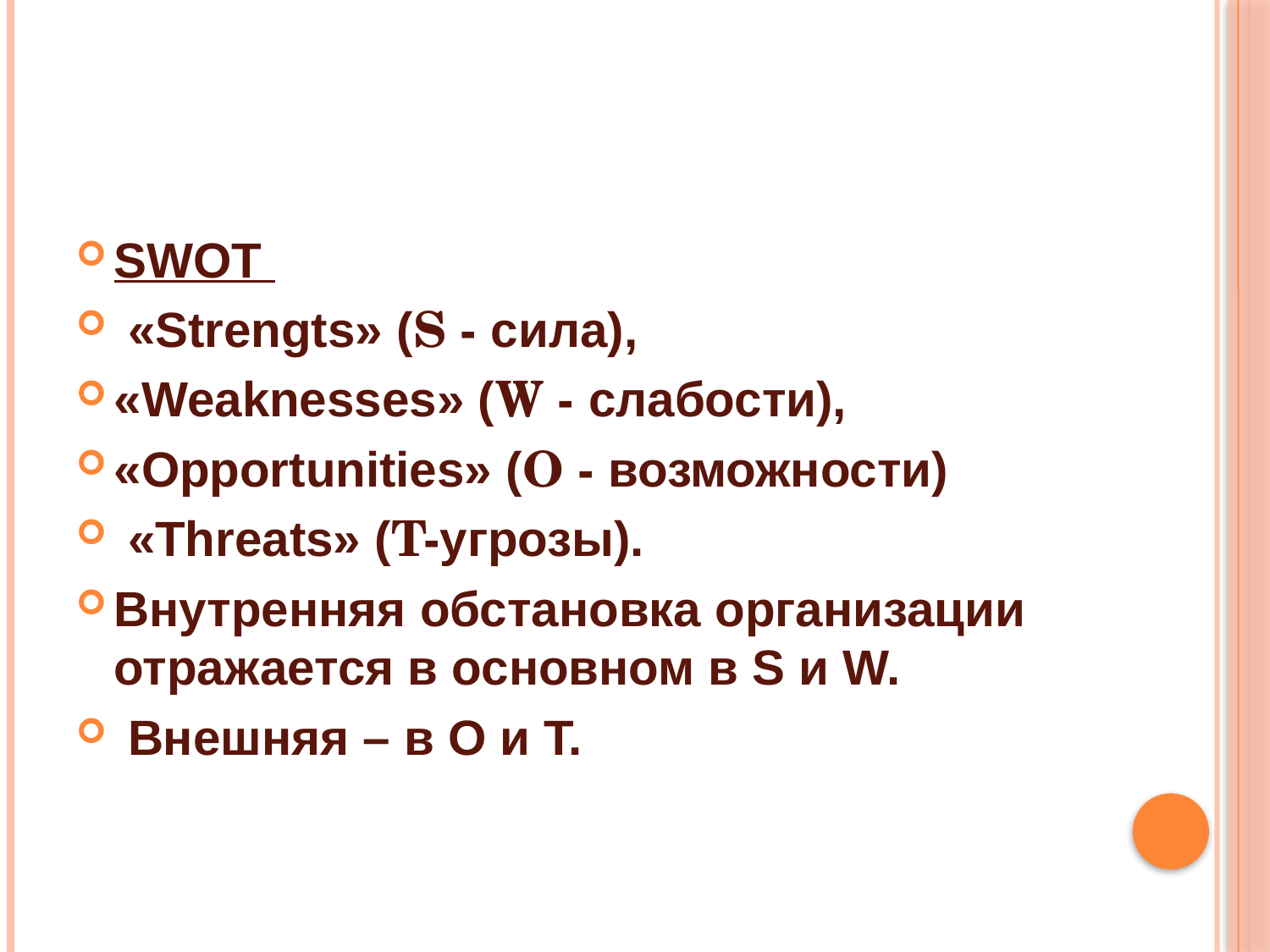

#
SWOT
 «Strengts» (S - сила),
«Weaknesses» (W - слабости),
«Opportunities» (O - возможности)
 «Тhreats» (T-угрозы).
Внутренняя обстановка организации отражается в основном в S и W.
 Внешняя – в О и Т.